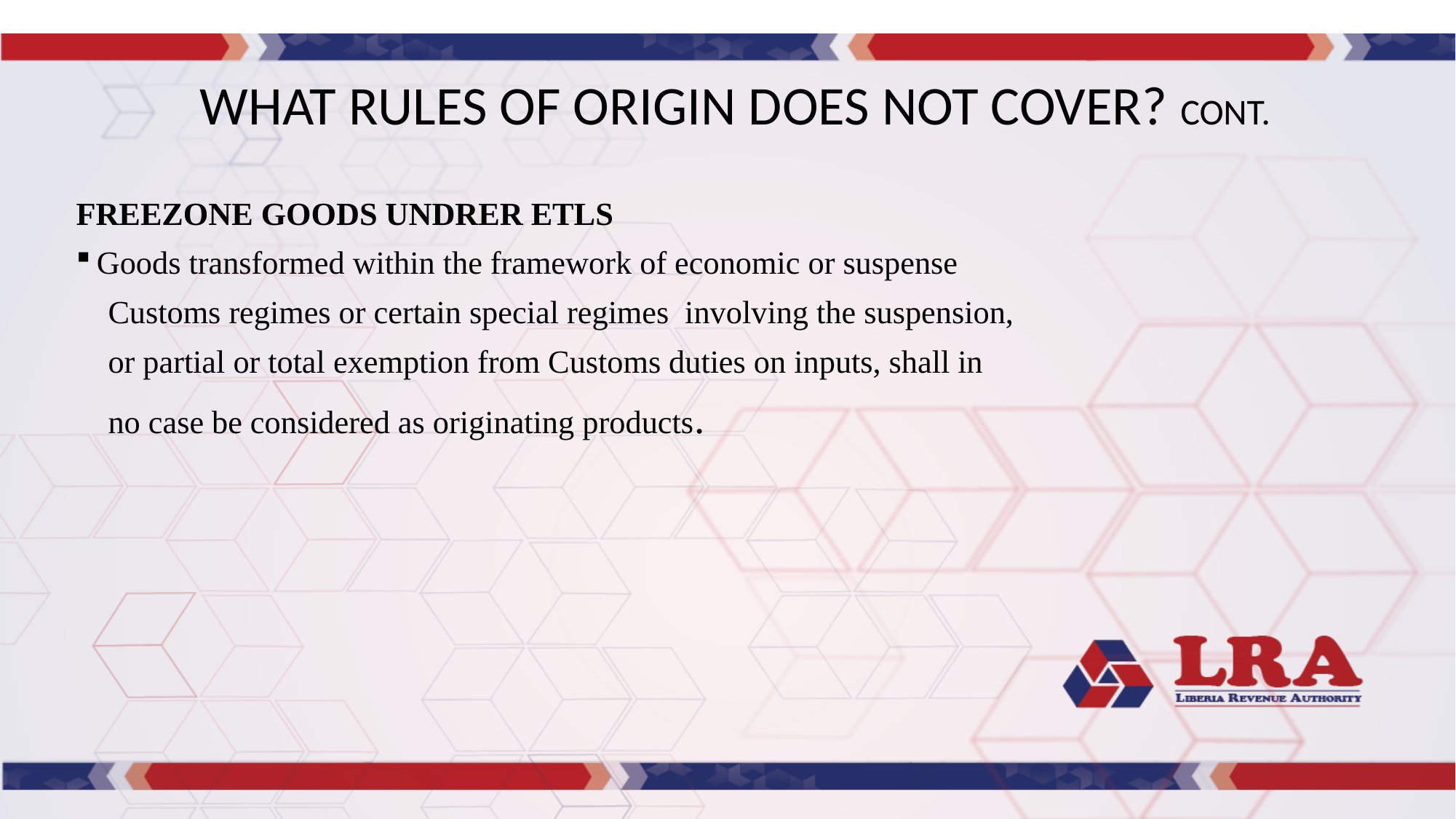

# WHAT RULES OF ORIGIN DOES NOT COVER? CONT.
FREEZONE GOODS UNDRER ETLS
Goods transformed within the framework of economic or suspense
    Customs regimes or certain special regimes  involving the suspension,
    or partial or total exemption from Customs duties on inputs, shall in
    no case be considered as originating products.